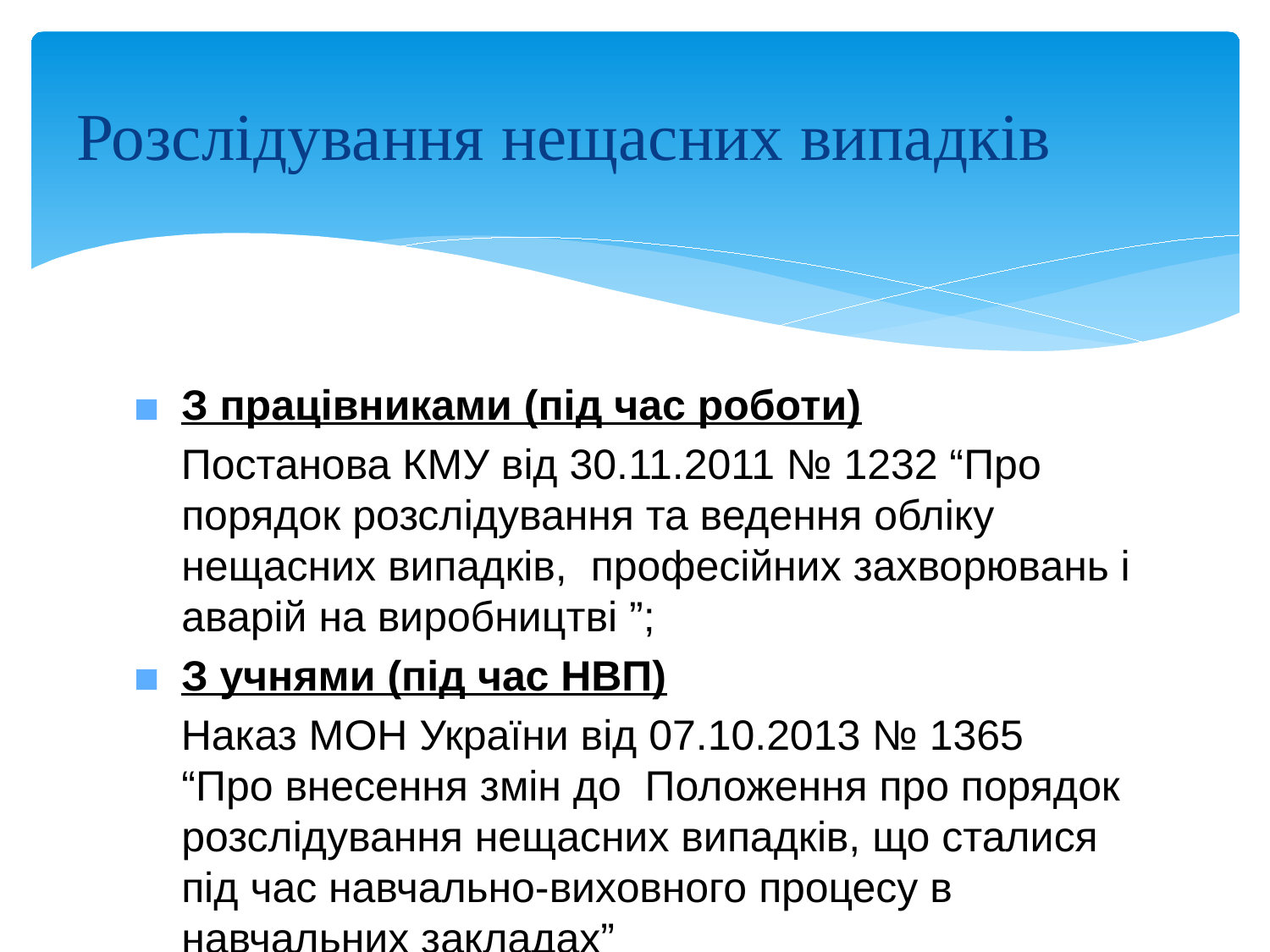

# Розслідування нещасних випадків
З працівниками (під час роботи)
    Постанова КМУ від 30.11.2011 № 1232 “Про порядок розслідування та ведення обліку нещасних випадків,  професійних захворювань і аварій на виробництві ”;
З учнями (під час НВП)
    Наказ МОН України від 07.10.2013 № 1365  “Про внесення змін до  Положення про порядок розслідування нещасних випадків, що сталися під час навчально-виховного процесу в навчальних закладах”